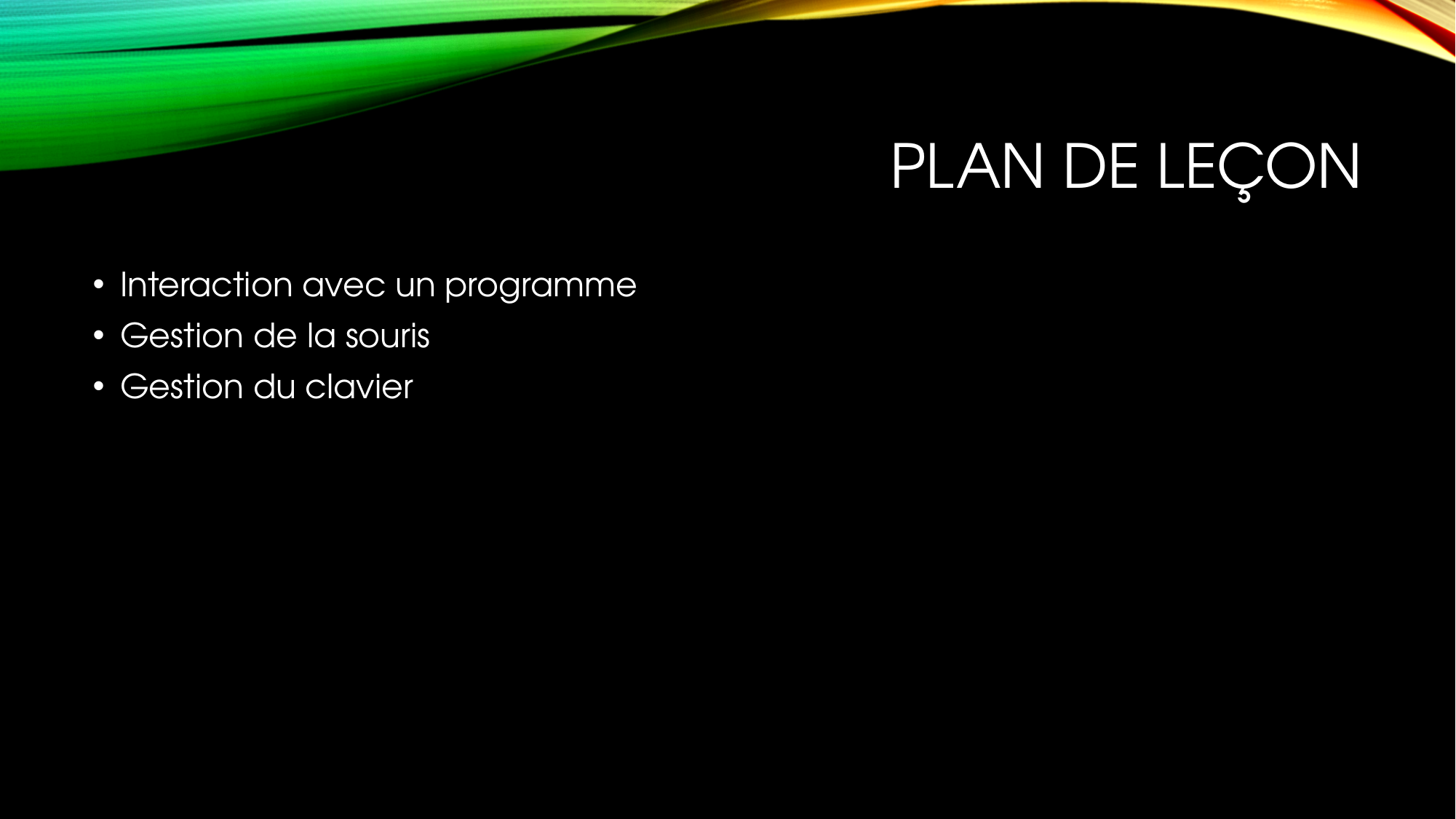

# Plan de leçon
Interaction avec un programme
Gestion de la souris
Gestion du clavier